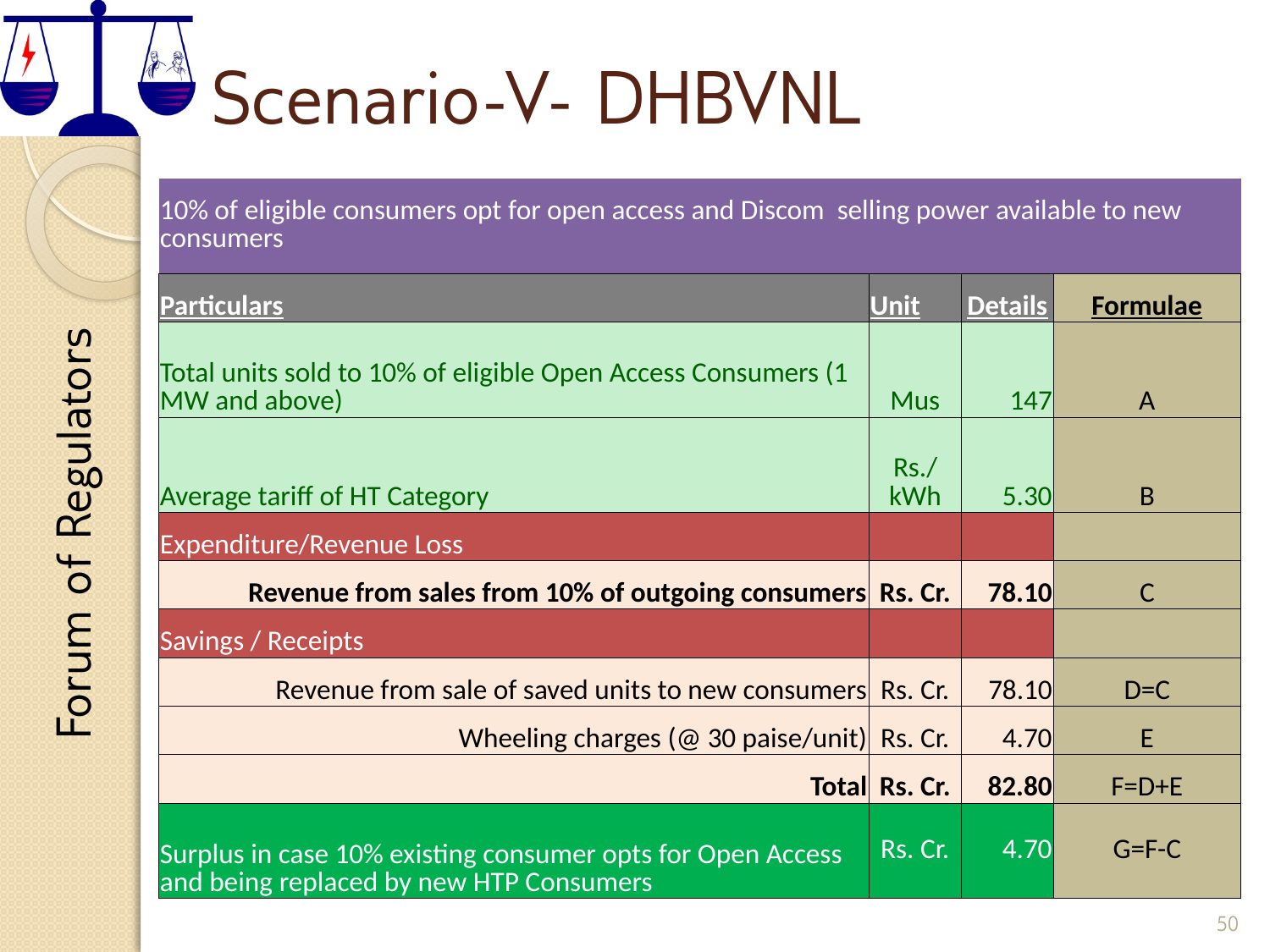

# Scenario-V- DHBVNL
| 10% of eligible consumers opt for open access and Discom selling power available to new consumers |  |  |  |
| --- | --- | --- | --- |
| Particulars | Unit | Details | Formulae |
| Total units sold to 10% of eligible Open Access Consumers (1 MW and above) | Mus | 147 | A |
| Average tariff of HT Category | Rs./kWh | 5.30 | B |
| Expenditure/Revenue Loss |  |  |  |
| Revenue from sales from 10% of outgoing consumers | Rs. Cr. | 78.10 | C |
| Savings / Receipts |  |  |  |
| Revenue from sale of saved units to new consumers | Rs. Cr. | 78.10 | D=C |
| Wheeling charges (@ 30 paise/unit) | Rs. Cr. | 4.70 | E |
| Total | Rs. Cr. | 82.80 | F=D+E |
| Surplus in case 10% existing consumer opts for Open Access and being replaced by new HTP Consumers | Rs. Cr. | 4.70 | G=F-C |

50